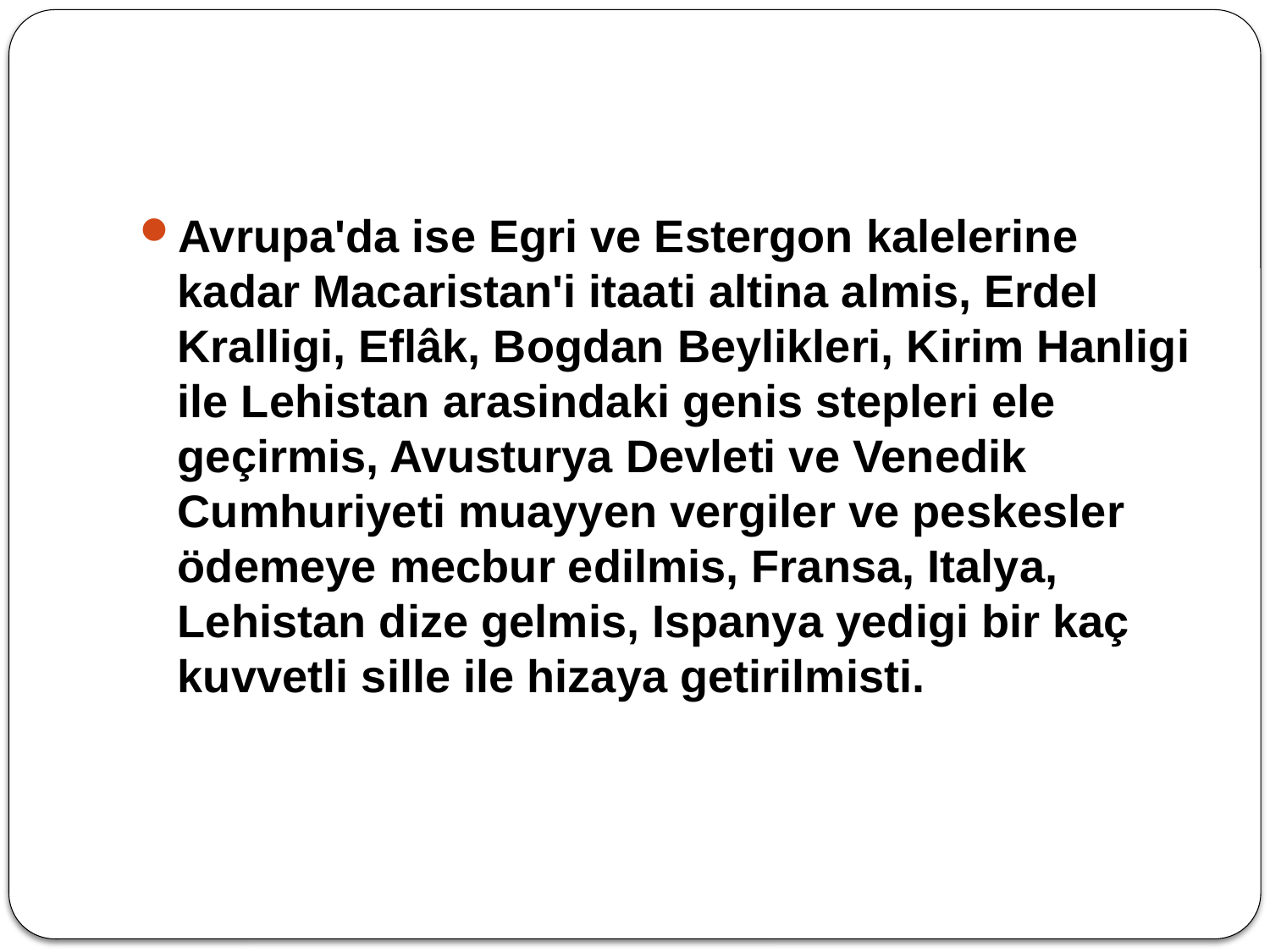

#
Avrupa'da ise Egri ve Estergon kalelerine kadar Macaristan'i itaati altina almis, Erdel Kralligi, Eflâk, Bogdan Beylikleri, Kirim Hanligi ile Lehistan arasindaki genis stepleri ele geçirmis, Avusturya Devleti ve Venedik Cumhuriyeti muayyen vergiler ve peskesler ödemeye mecbur edilmis, Fransa, Italya, Lehistan dize gelmis, Ispanya yedigi bir kaç kuvvetli sille ile hizaya getirilmisti.